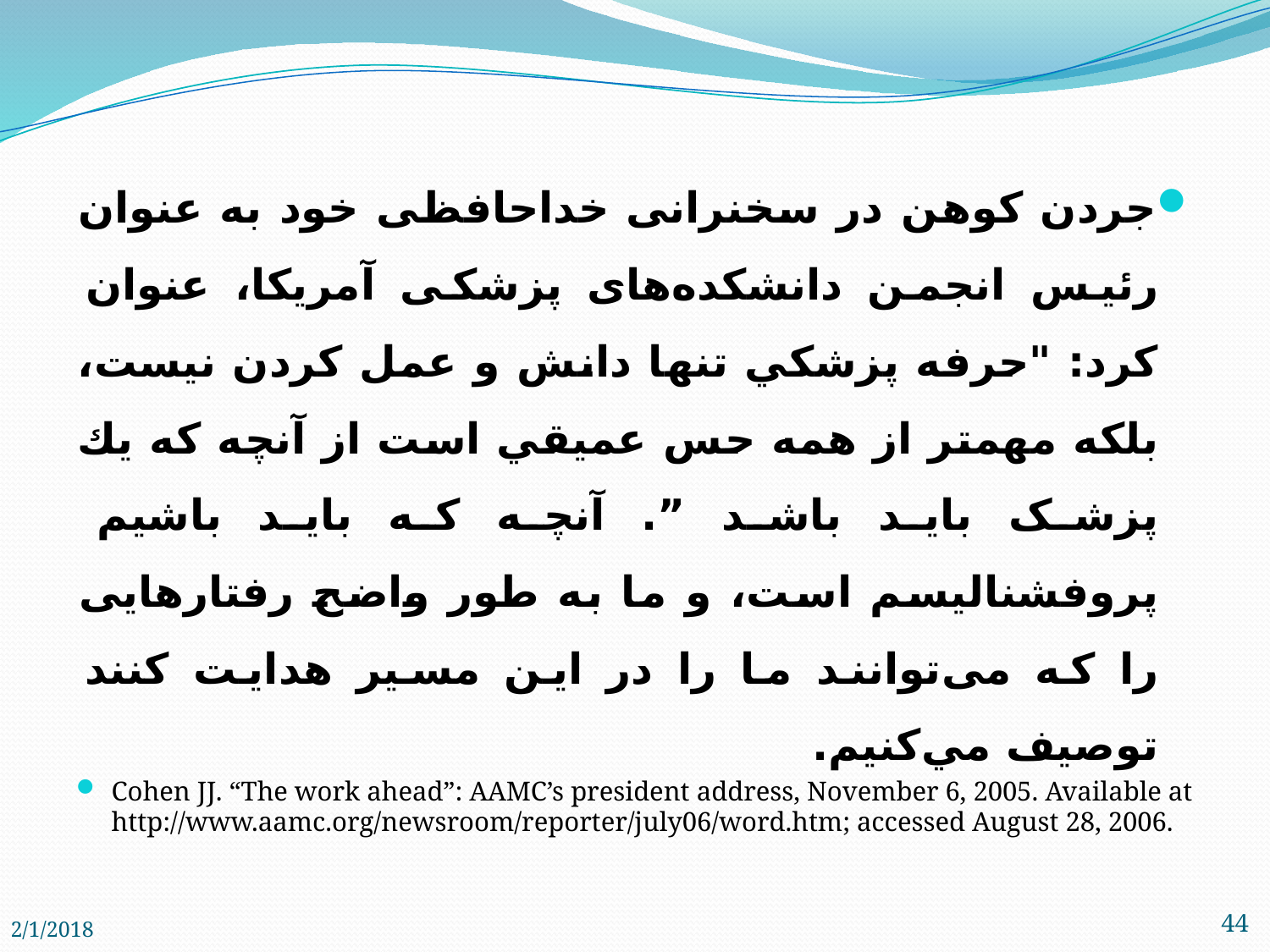

جردن کوهن در سخنرانی خداحافظی خود به عنوان رئیس انجمن دانشکده‌های پزشکی آمریکا، عنوان كرد: "حرفه پزشکي تنها دانش و عمل كردن نيست، بلكه مهمتر از همه حس عمیقي است از آنچه که يك پزشک باید باشد ”. آنچه كه باید باشيم پروفشناليسم است، و ما به طور واضح رفتارهایی را که می‌توانند ما را در این مسیر هدايت كنند توصيف مي‌كنيم.
Cohen JJ. “The work ahead”: AAMC’s president address, November 6, 2005. Available at http://www.aamc.org/newsroom/reporter/july06/word.htm; accessed August 28, 2006.

2/1/2018
44